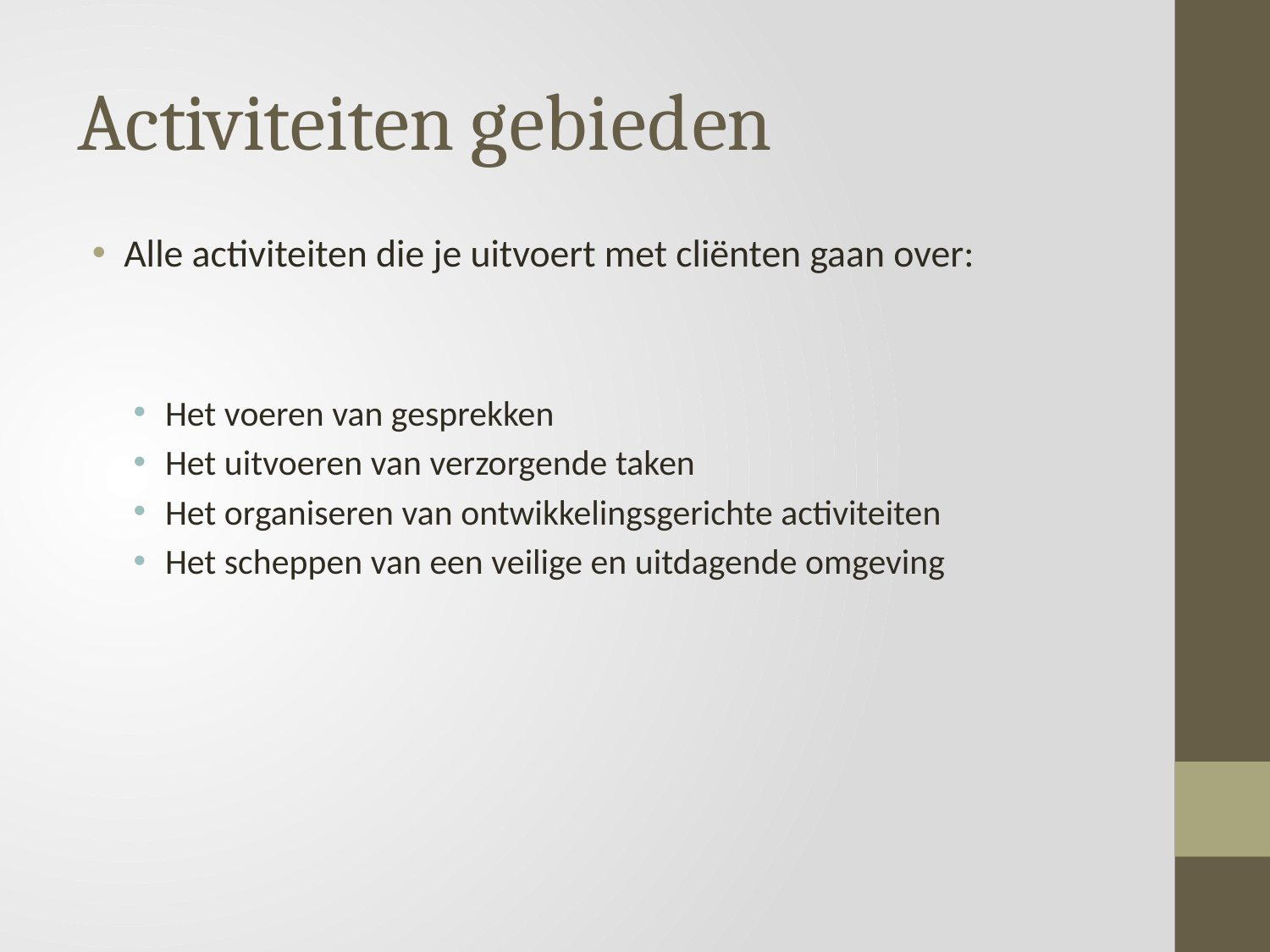

# Activiteiten gebieden
Alle activiteiten die je uitvoert met cliënten gaan over:

Het voeren van gesprekken
Het uitvoeren van verzorgende taken
Het organiseren van ontwikkelingsgerichte activiteiten
Het scheppen van een veilige en uitdagende omgeving